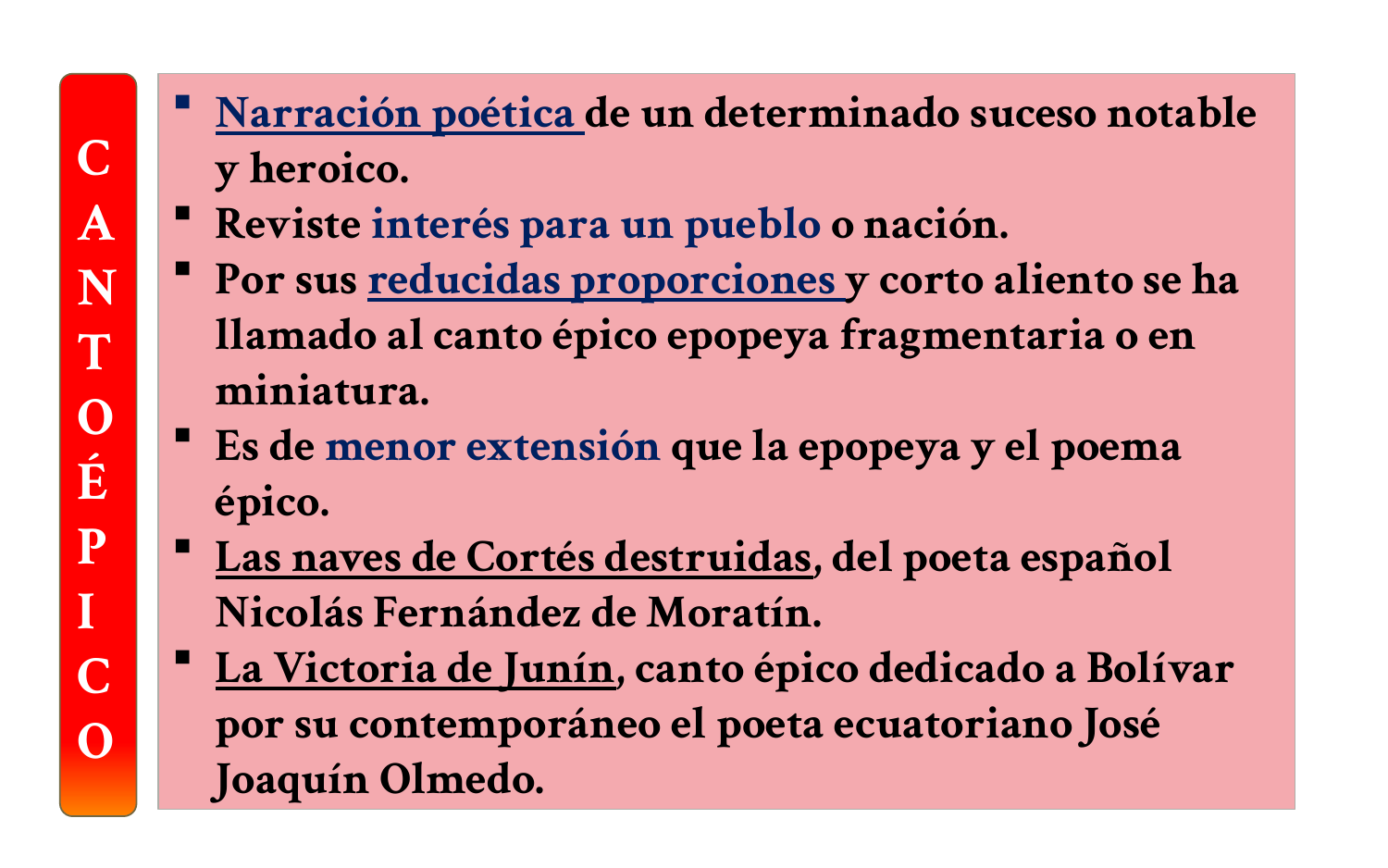

CANTO ÉPICO
Narración poética de un determinado suceso notable y heroico.
Reviste interés para un pueblo o nación.
Por sus reducidas proporciones y corto aliento se ha llamado al canto épico epopeya fragmentaria o en miniatura.
Es de menor extensión que la epopeya y el poema épico.
Las naves de Cortés destruidas, del poeta español Nicolás Fernández de Moratín.
La Victoria de Junín, canto épico dedicado a Bolívar por su contemporáneo el poeta ecuatoriano José Joaquín Olmedo.